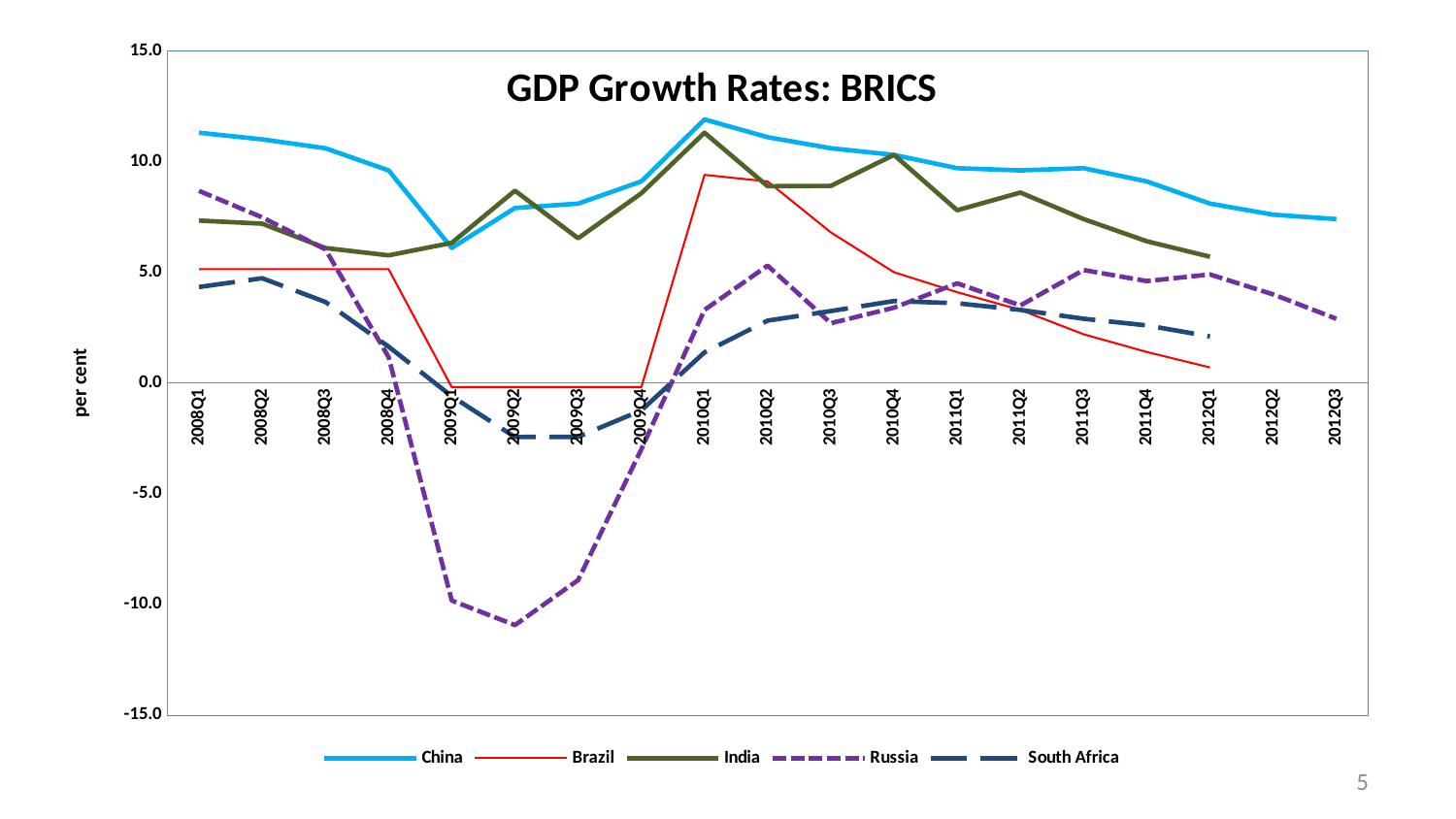

### Chart: GDP Growth Rates: BRICS

| Category | China | Brazil | India | Russia | South Africa |
|---|---|---|---|---|---|
| 2008Q1 | 11.3 | 5.1399876783461655 | 7.3331573138114905 | 8.673025574306175 | 4.333270161551891 |
| 2008Q2 | 11.0 | 5.1399876783461655 | 7.193525616027249 | 7.479268734766563 | 4.731001148149383 |
| 2008Q3 | 10.6 | 5.1399876783461655 | 6.095305750836637 | 6.035695445753492 | 3.6592078973032427 |
| 2008Q4 | 9.6 | 5.1399876783461655 | 5.762852308503339 | 1.1714272663666103 | 1.63964935270738 |
| 2009Q1 | 6.1 | -0.1900198204717319 | 6.326516813009522 | -9.829389579022452 | -0.599217505917321 |
| 2009Q2 | 7.9 | -0.1900198204717319 | 8.683447707657225 | -10.93699584749722 | -2.442245085604904 |
| 2009Q3 | 8.1 | -0.1900198204717319 | 6.533336999502843 | -8.901327096351269 | -2.433927873974735 |
| 2009Q4 | 9.1 | -0.1900198204717319 | 8.565438743173855 | -3.0 | -1.238285027895656 |
| 2010Q1 | 11.9 | 9.4 | 11.3 | 3.3 | 1.3850095143189853 |
| 2010Q2 | 11.1 | 9.1 | 8.886526338901424 | 5.3 | 2.816007691890776 |
| 2010Q3 | 10.6 | 6.8 | 8.9 | 2.7 | 3.247313043786679 |
| 2010Q4 | 10.3 | 5.0 | 10.3 | 3.4 | 3.7 |
| 2011Q1 | 9.700000000000001 | 4.1 | 7.8 | 4.5 | 3.6 |
| 2011Q2 | 9.6 | 3.3 | 8.6 | 3.5 | 3.3 |
| 2011Q3 | 9.700000000000001 | 2.2 | 7.4 | 5.1 | 2.9 |
| 2011Q4 | 9.1 | 1.4 | 6.4 | 4.6 | 2.6 |
| 2012Q1 | 8.1 | 0.7000000000000006 | 5.7 | 4.9 | 2.1 |
| 2012Q2 | 7.6 | None | None | 4.0 | None |
| 2012Q3 | 7.4 | None | None | 2.9 | None |
5